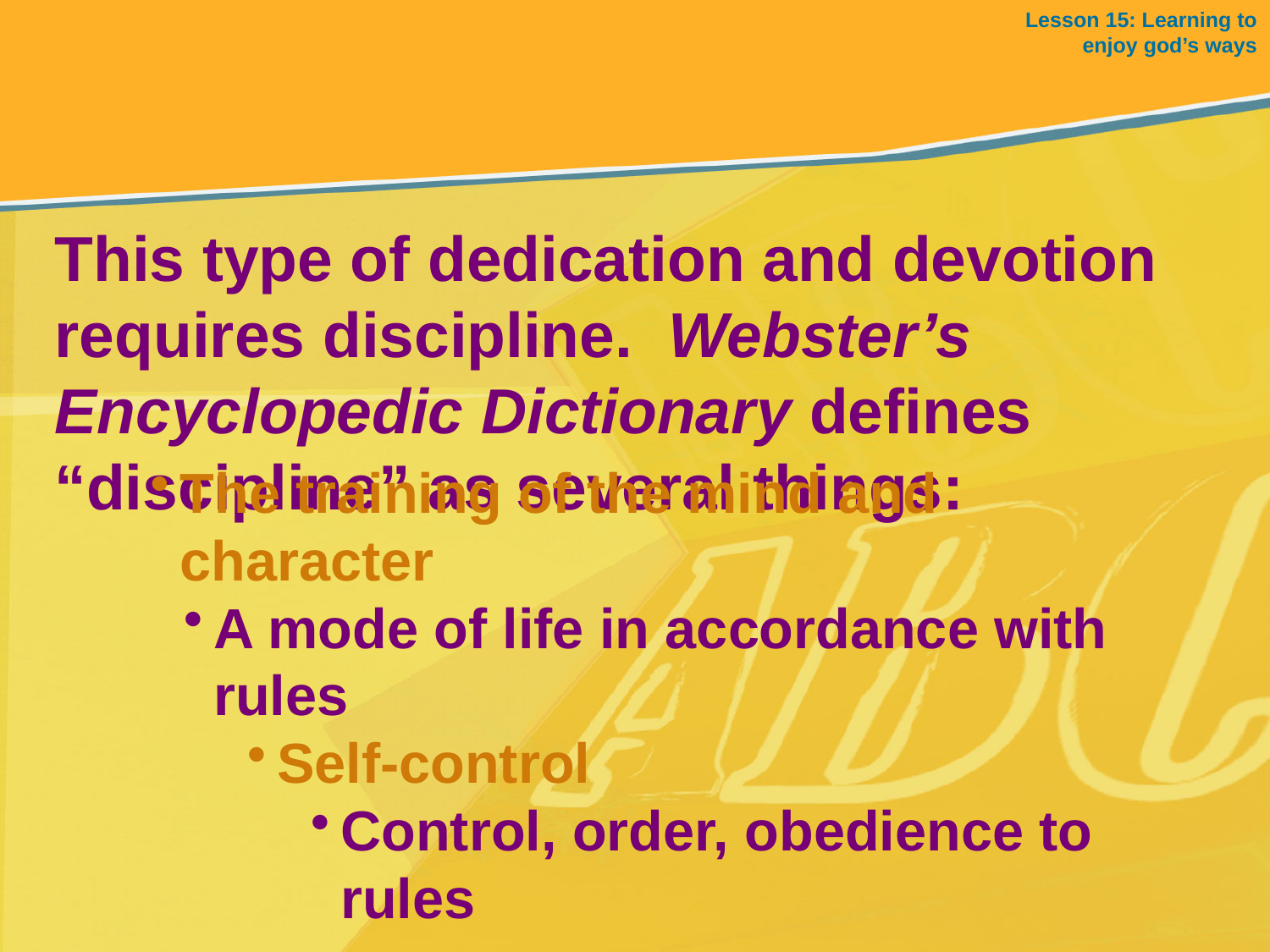

Lesson 15: Learning to enjoy god’s ways
This type of dedication and devotion requires discipline.  Webster’s Encyclopedic Dictionary defines “discipline” as several things:
The training of the mind and character
A mode of life in accordance with rules
Self-control
Control, order, obedience to rules